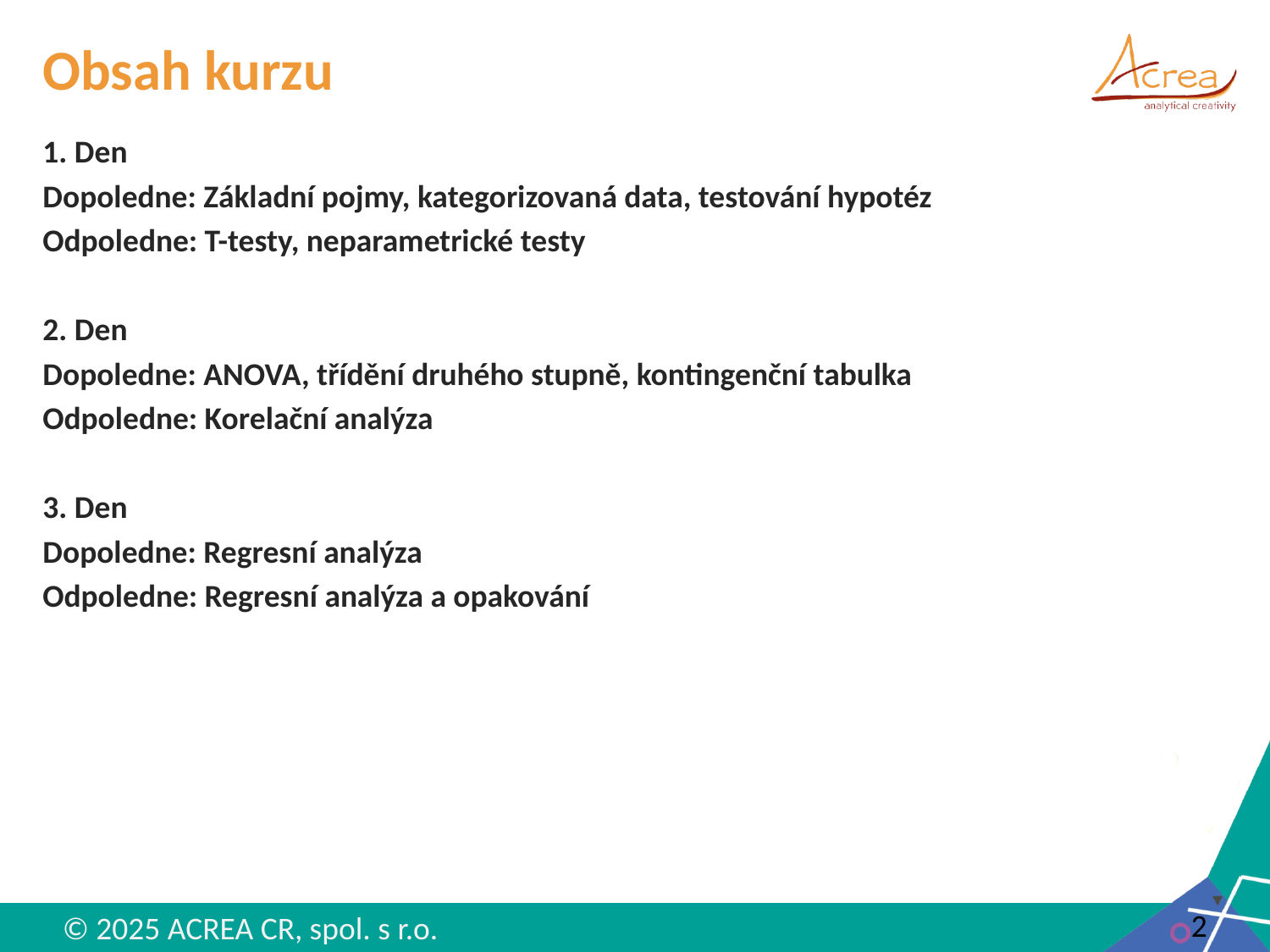

# Obsah kurzu
1. Den
Dopoledne: Základní pojmy, kategorizovaná data, testování hypotéz
Odpoledne: T-testy, neparametrické testy

2. Den
Dopoledne: ANOVA, třídění druhého stupně, kontingenční tabulka
Odpoledne: Korelační analýza

3. Den
Dopoledne: Regresní analýza
Odpoledne: Regresní analýza a opakování

2